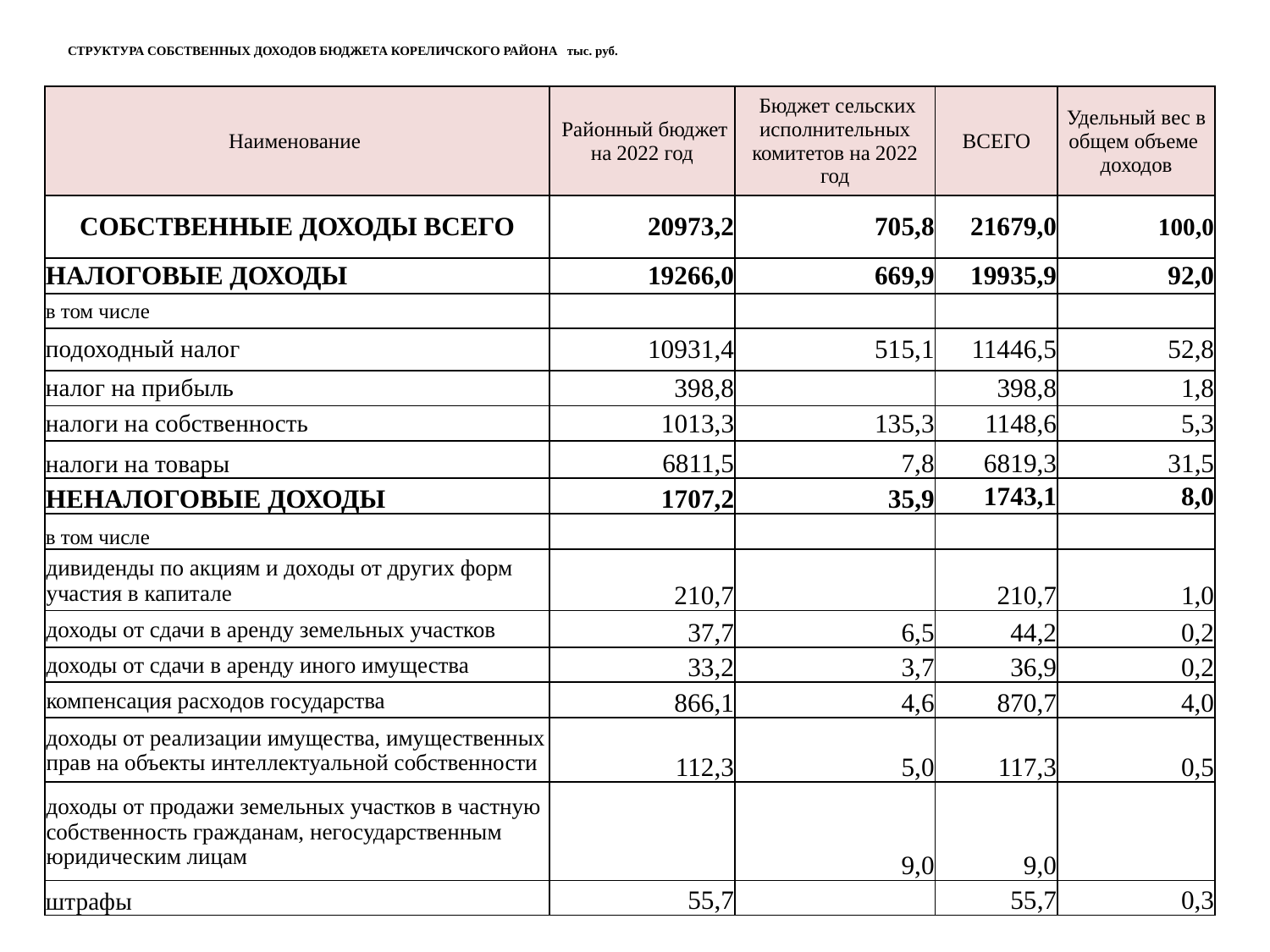

# СТРУКТУРА СОБСТВЕННЫХ ДОХОДОВ БЮДЖЕТА КОРЕЛИЧСКОГО РАЙОНА   тыс. руб.
| Наименование | Районный бюджет на 2022 год | Бюджет сельских исполнительных комитетов на 2022 год | ВСЕГО | Удельный вес в общем объеме доходов |
| --- | --- | --- | --- | --- |
| СОБСТВЕННЫЕ ДОХОДЫ ВСЕГО | 20973,2 | 705,8 | 21679,0 | 100,0 |
| НАЛОГОВЫЕ ДОХОДЫ | 19266,0 | 669,9 | 19935,9 | 92,0 |
| в том числе |  |  |  |  |
| подоходный налог | 10931,4 | 515,1 | 11446,5 | 52,8 |
| налог на прибыль | 398,8 |  | 398,8 | 1,8 |
| налоги на собственность | 1013,3 | 135,3 | 1148,6 | 5,3 |
| налоги на товары | 6811,5 | 7,8 | 6819,3 | 31,5 |
| НЕНАЛОГОВЫЕ ДОХОДЫ | 1707,2 | 35,9 | 1743,1 | 8,0 |
| в том числе |  |  |  |  |
| дивиденды по акциям и доходы от других форм участия в капитале | 210,7 |  | 210,7 | 1,0 |
| доходы от сдачи в аренду земельных участков | 37,7 | 6,5 | 44,2 | 0,2 |
| доходы от сдачи в аренду иного имущества | 33,2 | 3,7 | 36,9 | 0,2 |
| компенсация расходов государства | 866,1 | 4,6 | 870,7 | 4,0 |
| доходы от реализации имущества, имущественных прав на объекты интеллектуальной собственности | 112,3 | 5,0 | 117,3 | 0,5 |
| доходы от продажи земельных участков в частную собственность гражданам, негосударственным юридическим лицам |  | 9,0 | 9,0 |  |
| штрафы | 55,7 |  | 55,7 | 0,3 |